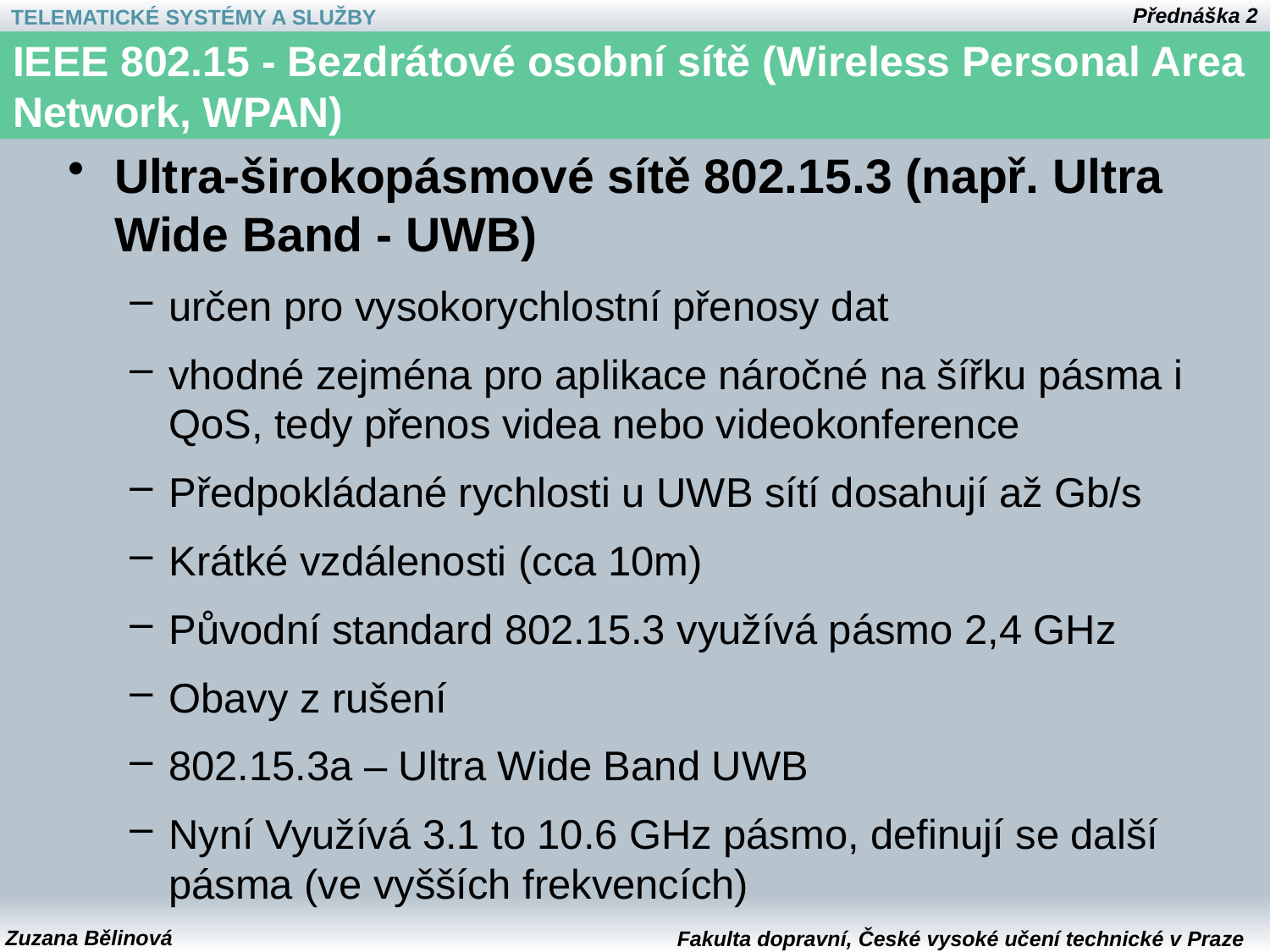

# IEEE 802.15 - Bezdrátové osobní sítě (Wireless Personal Area Network, WPAN)
Ultra-širokopásmové sítě 802.15.3 (např. Ultra Wide Band - UWB)
určen pro vysokorychlostní přenosy dat
vhodné zejména pro aplikace náročné na šířku pásma i QoS, tedy přenos videa nebo videokonference
Předpokládané rychlosti u UWB sítí dosahují až Gb/s
Krátké vzdálenosti (cca 10m)
Původní standard 802.15.3 využívá pásmo 2,4 GHz
Obavy z rušení
802.15.3a – Ultra Wide Band UWB
Nyní Využívá 3.1 to 10.6 GHz pásmo, definují se další pásma (ve vyšších frekvencích)